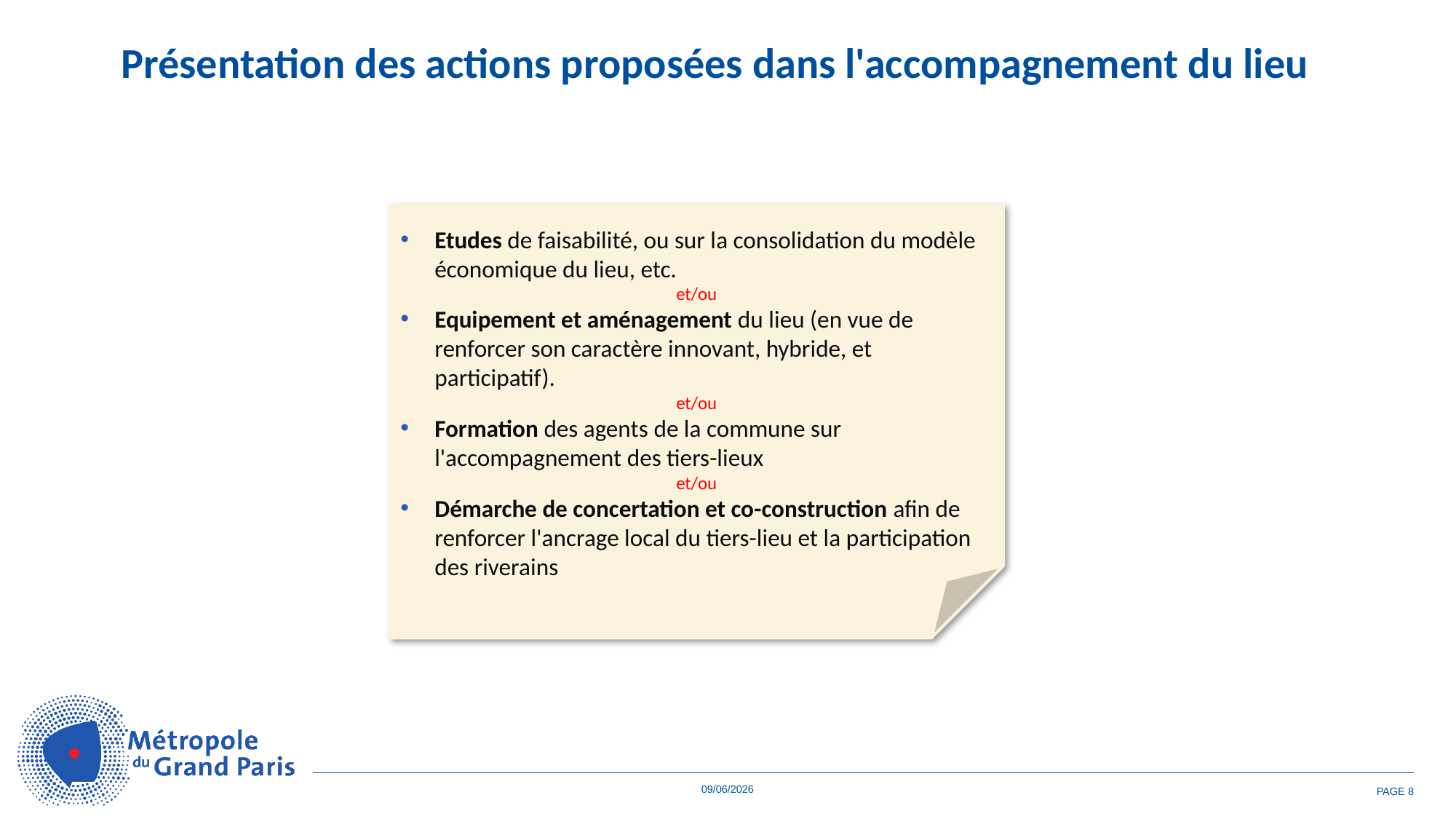

Présentation des actions proposées dans l'accompagnement du lieu

Etudes de faisabilité, ou sur la consolidation du modèle économique du lieu, etc.
et/ou
Equipement et aménagement du lieu (en vue de renforcer son caractère innovant, hybride, et participatif).
et/ou
Formation des agents de la commune sur l'accompagnement des tiers-lieux
et/ou
Démarche de concertation et co-construction afin de renforcer l'ancrage local du tiers-lieu et la participation des riverains

09/06/2026
PAGE 8